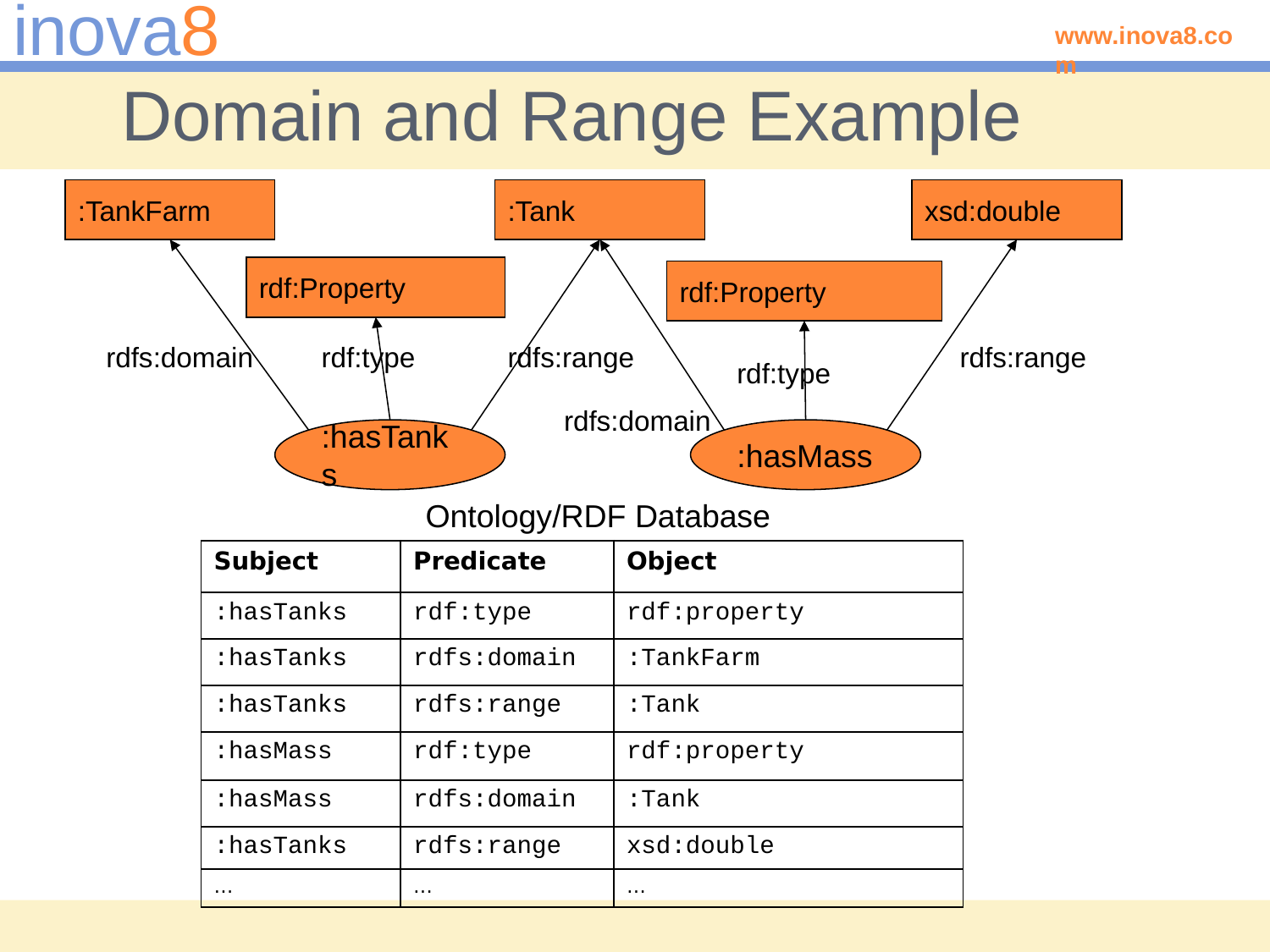

# Domain and Range Example
:TankFarm
:Tank
xsd:double
rdf:Property
rdf:Property
rdfs:domain
rdf:type
rdfs:range
rdfs:range
rdf:type
rdfs:domain
:hasTanks
:hasMass
Ontology/RDF Database
| Subject | Predicate | Object |
| --- | --- | --- |
| :hasTanks | rdf:type | rdf:property |
| :hasTanks | rdfs:domain | :TankFarm |
| :hasTanks | rdfs:range | :Tank |
| :hasMass | rdf:type | rdf:property |
| :hasMass | rdfs:domain | :Tank |
| :hasTanks | rdfs:range | xsd:double |
| … | … | … |